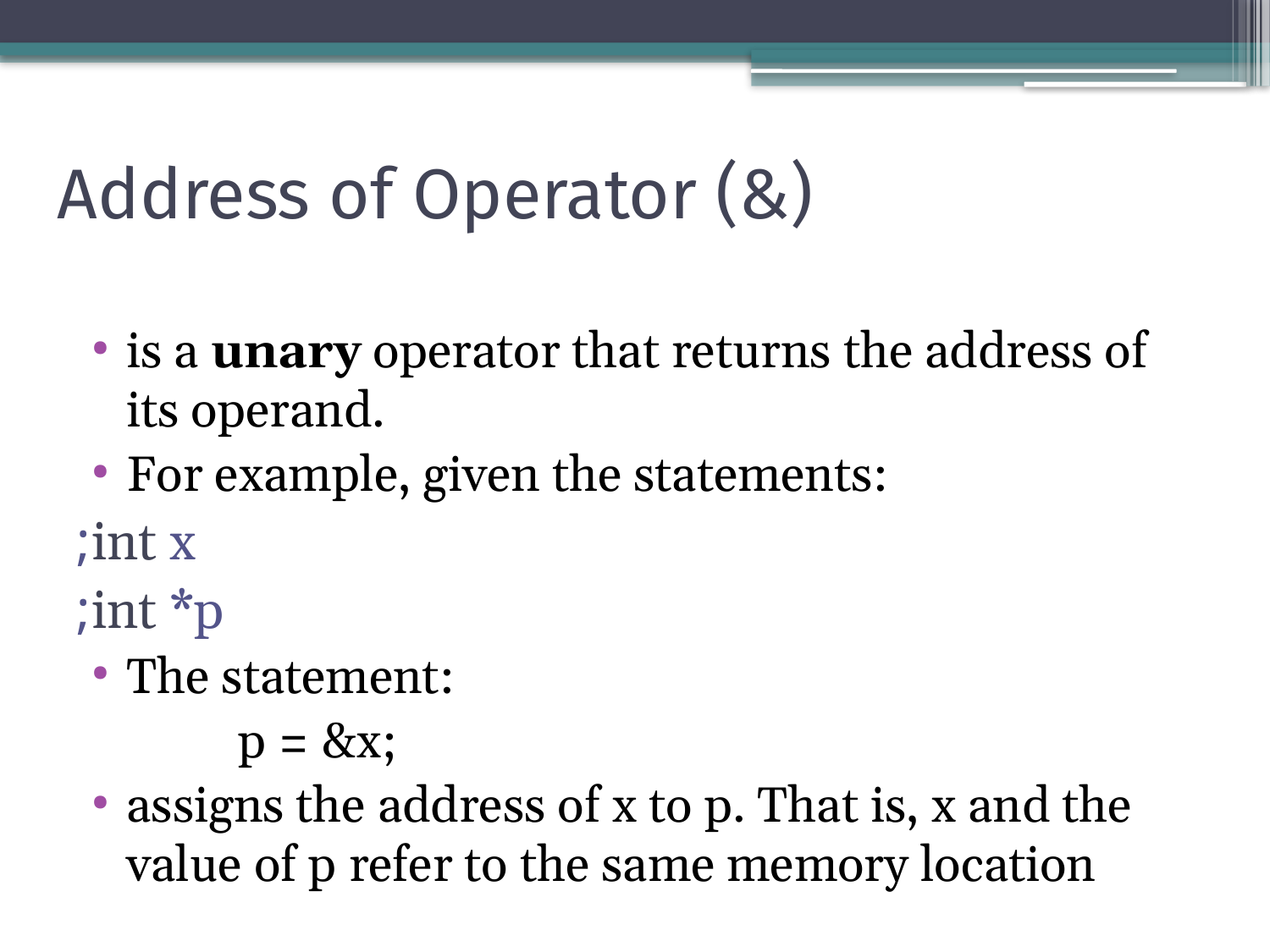

# Address of Operator (&)
is a unary operator that returns the address of its operand.
For example, given the statements:
int x;
int *p;
The statement:
	   p = &x;
assigns the address of x to p. That is, x and the value of p refer to the same memory location